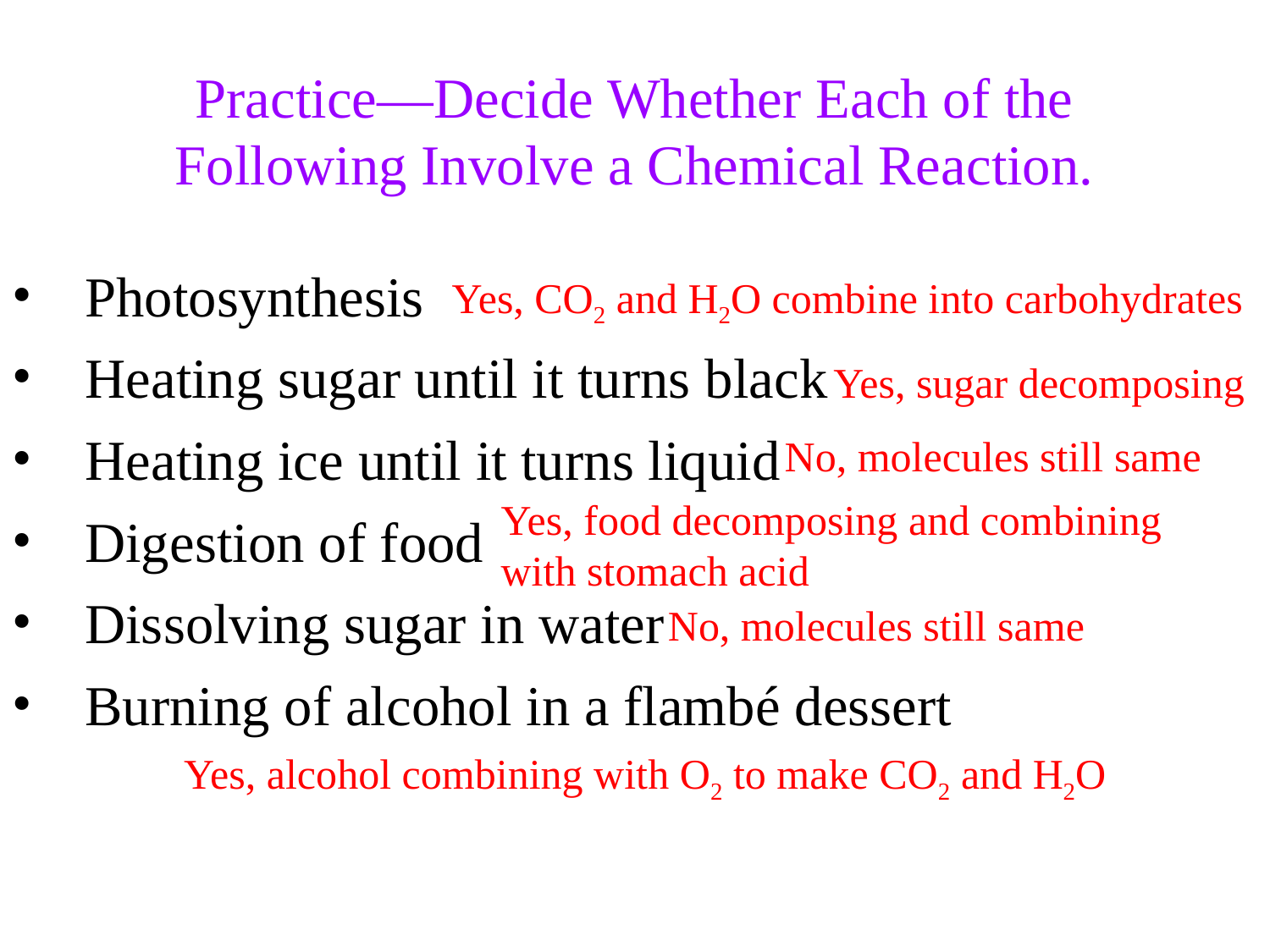

Practice—Decide Whether Each of the Following Involve a Chemical Reaction.
   Photosynthesis
   Heating sugar until it turns black
   Heating ice until it turns liquid
   Digestion of food
   Dissolving sugar in water
   Burning of alcohol in a flambé dessert
Yes, CO2 and H2O combine into carbohydrates
Yes, sugar decomposing
No, molecules still same
Yes, food decomposing and combining
with stomach acid
No, molecules still same
Yes, alcohol combining with O2 to make CO2 and H2O